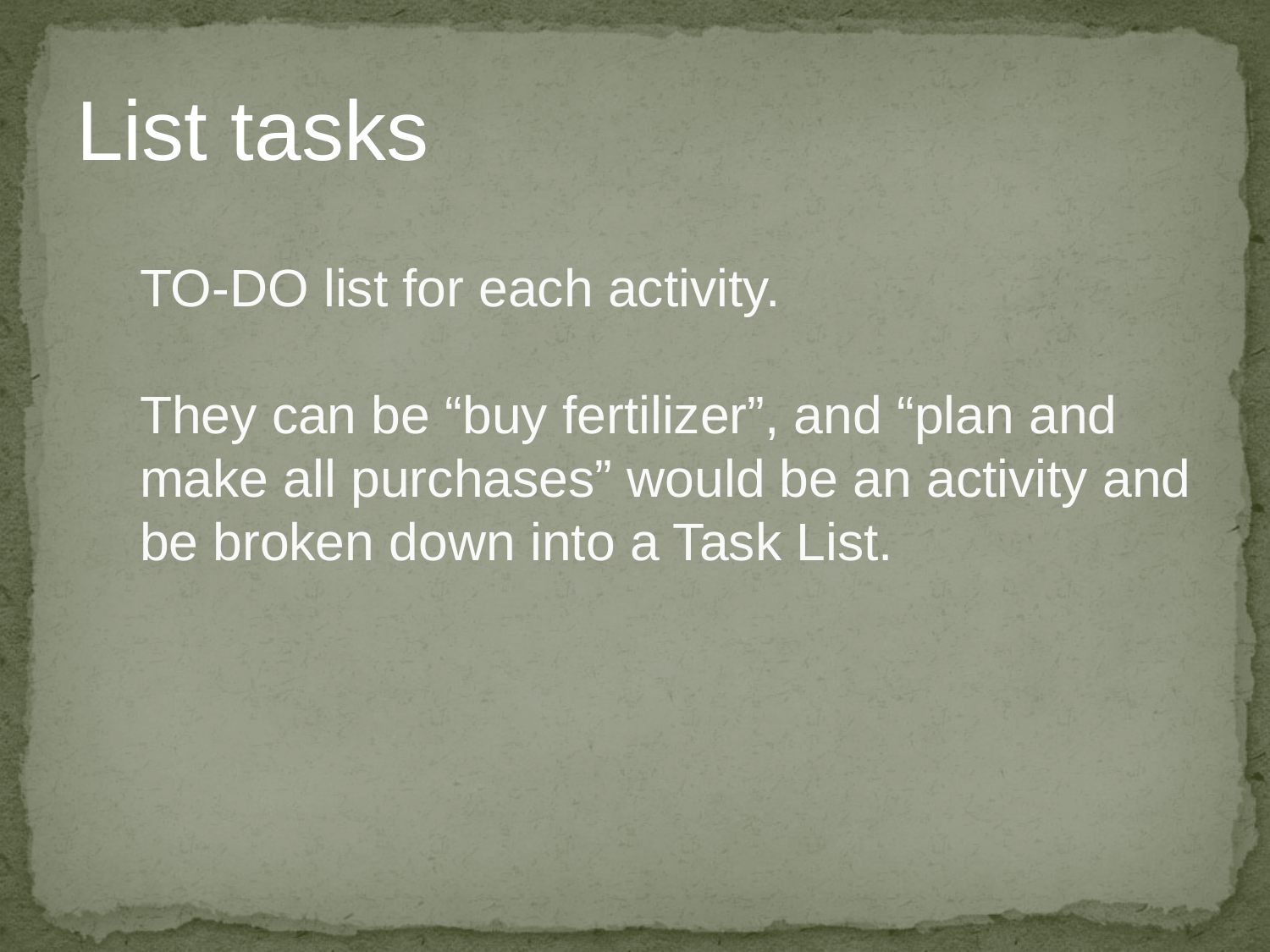

# List tasks

TO-DO list for each activity.

They can be “buy fertilizer”, and “plan and make all purchases” would be an activity and be broken down into a Task List.